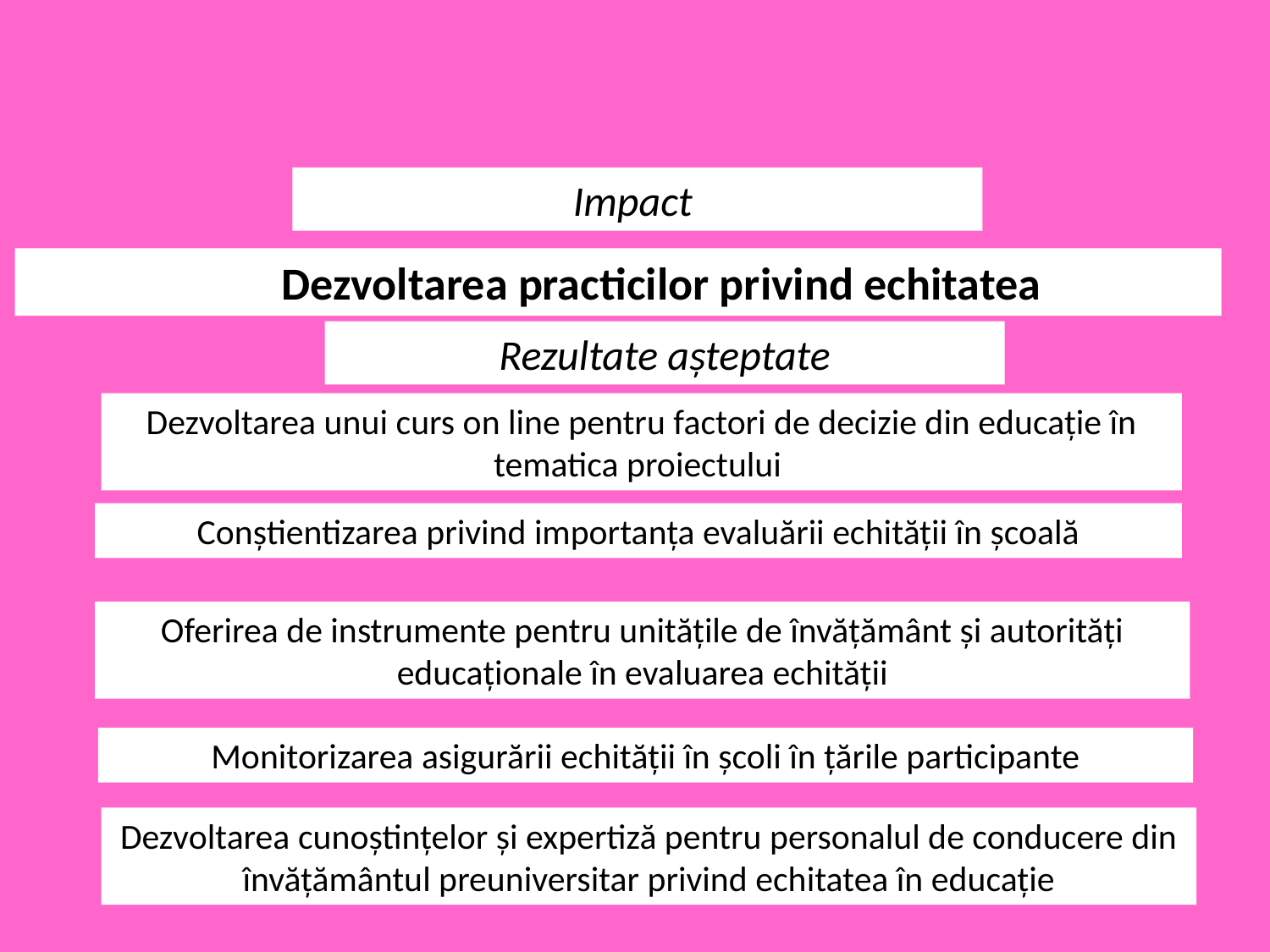

Impact
		Dezvoltarea practicilor privind echitatea
Rezultate așteptate
Dezvoltarea unui curs on line pentru factori de decizie din educație în tematica proiectului
Conștientizarea privind importanța evaluării echității în școală
Oferirea de instrumente pentru unitățile de învățământ și autorități educaționale în evaluarea echității
Monitorizarea asigurării echității în școli în țările participante
Dezvoltarea cunoștințelor și expertiză pentru personalul de conducere din învățământul preuniversitar privind echitatea în educație